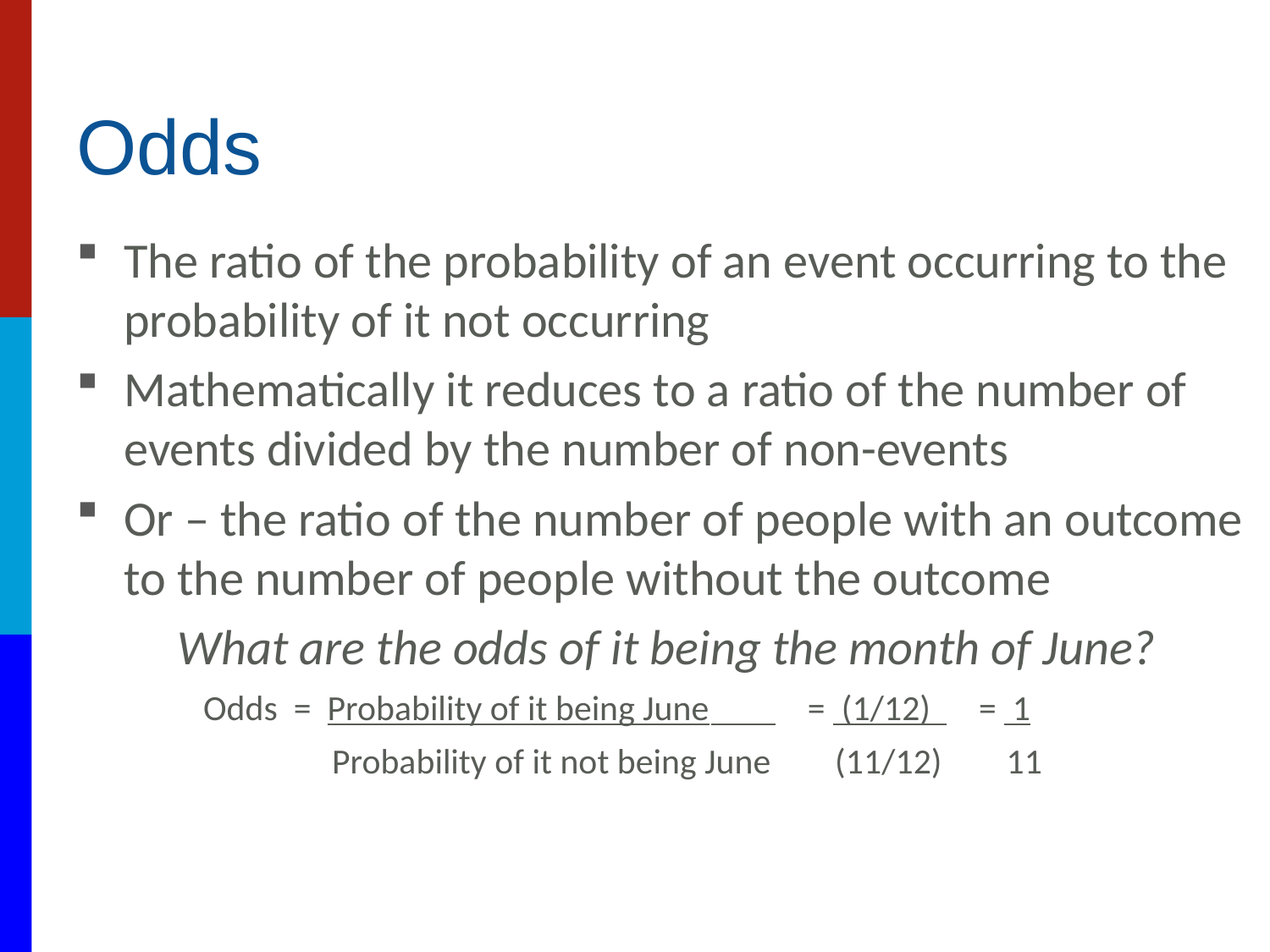

# Odds
The ratio of the probability of an event occurring to the probability of it not occurring
Mathematically it reduces to a ratio of the number of events divided by the number of non-events
Or – the ratio of the number of people with an outcome to the number of people without the outcome
What are the odds of it being the month of June?
	Odds  =  Probability of it being June	            =  (1/12)      =  1
            	                Probability of it not being June        (11/12)        11